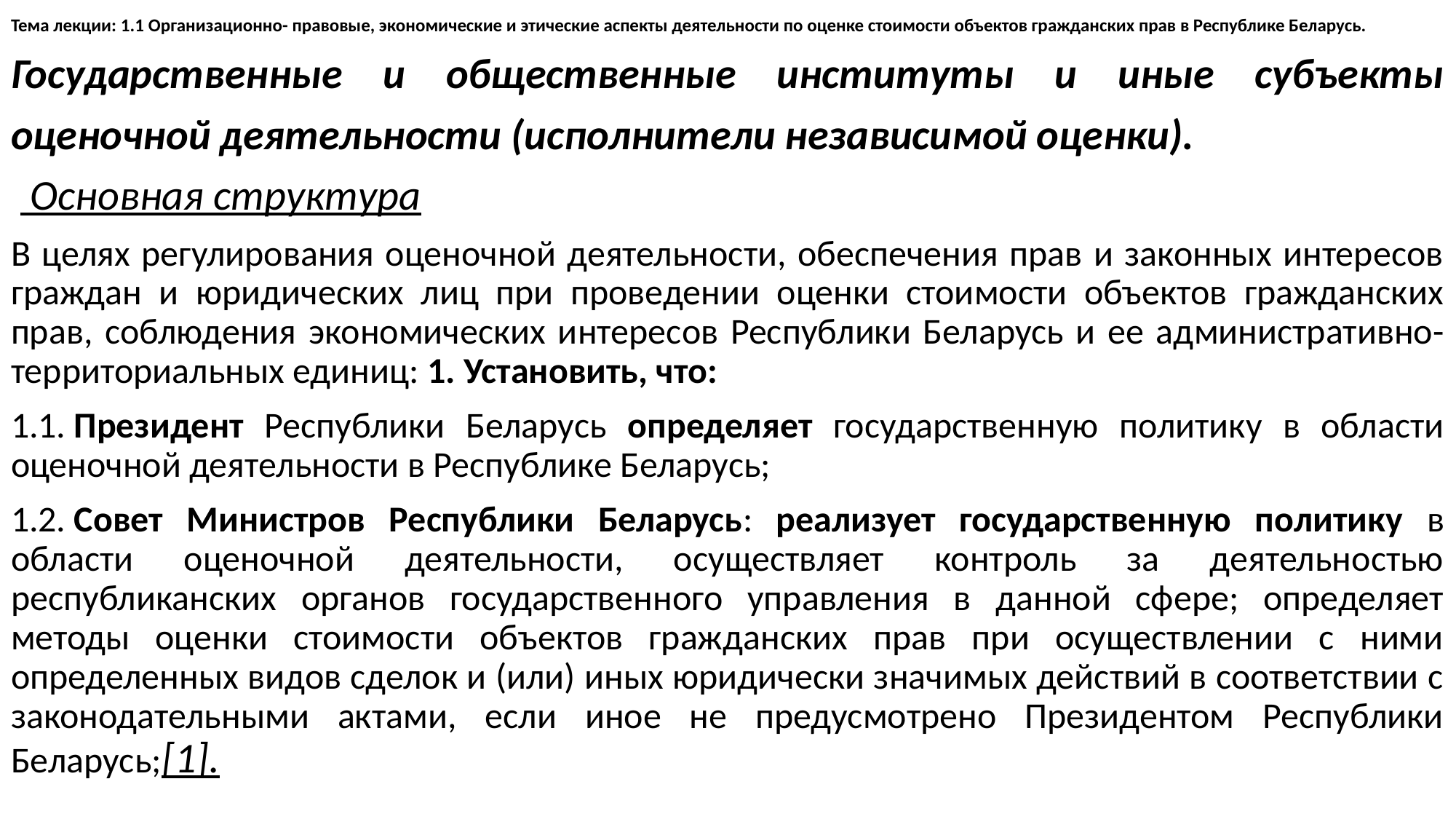

# Тема лекции: 1.1 Организационно- правовые, экономические и этические аспекты деятельности по оценке стоимости объектов гражданских прав в Республике Беларусь.
Государственные и общественные институты и иные субъекты оценочной деятельности (исполнители независимой оценки).
  Основная структура
В целях регулирования оценочной деятельности, обеспечения прав и законных интересов граждан и юридических лиц при проведении оценки стоимости объектов гражданских прав, соблюдения экономических интересов Республики Беларусь и ее административно-территориальных единиц: 1. Установить, что:
1.1. Президент Республики Беларусь определяет государственную политику в области оценочной деятельности в Республике Беларусь;
1.2. Совет Министров Республики Беларусь: реализует государственную политику в области оценочной деятельности, осуществляет контроль за деятельностью республиканских органов государственного управления в данной сфере; определяет методы оценки стоимости объектов гражданских прав при осуществлении с ними определенных видов сделок и (или) иных юридически значимых действий в соответствии с законодательными актами, если иное не предусмотрено Президентом Республики Беларусь;[1].